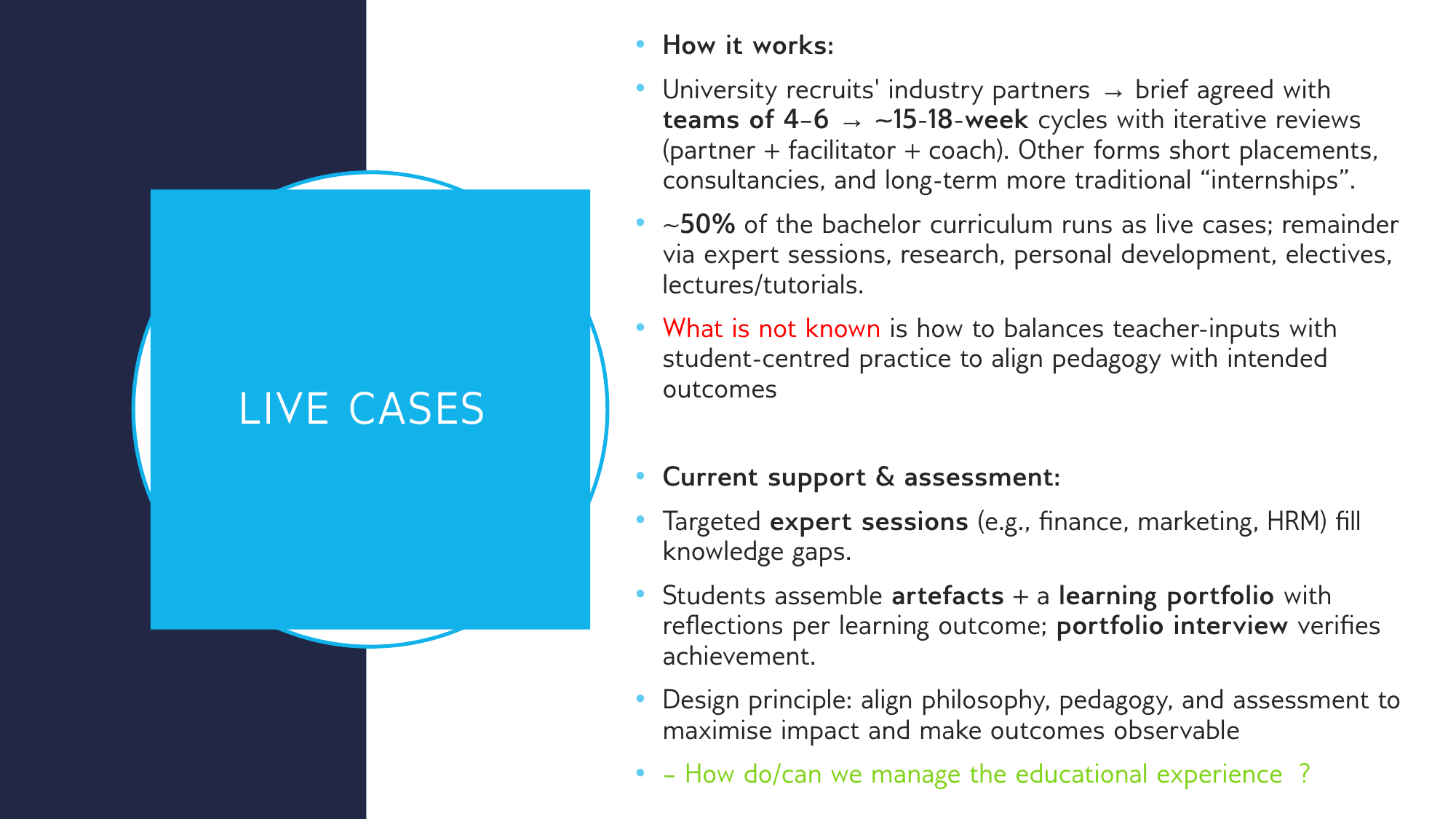

How it works:
University recruits' industry partners → brief agreed with teams of 4–6 → ~15-18-week cycles with iterative reviews (partner + facilitator + coach). Other forms short placements, consultancies, and long-term more traditional “internships”.
~50% of the bachelor curriculum runs as live cases; remainder via expert sessions, research, personal development, electives, lectures/tutorials.
What is not known is how to balances teacher-inputs with student-centred practice to align pedagogy with intended outcomes

Current support & assessment:
Targeted expert sessions (e.g., finance, marketing, HRM) fill knowledge gaps.
Students assemble artefacts + a learning portfolio with reflections per learning outcome; portfolio interview verifies achievement.
Design principle: align philosophy, pedagogy, and assessment to maximise impact and make outcomes observable
– How do/can we manage the educational experience  ?

# Live Cases